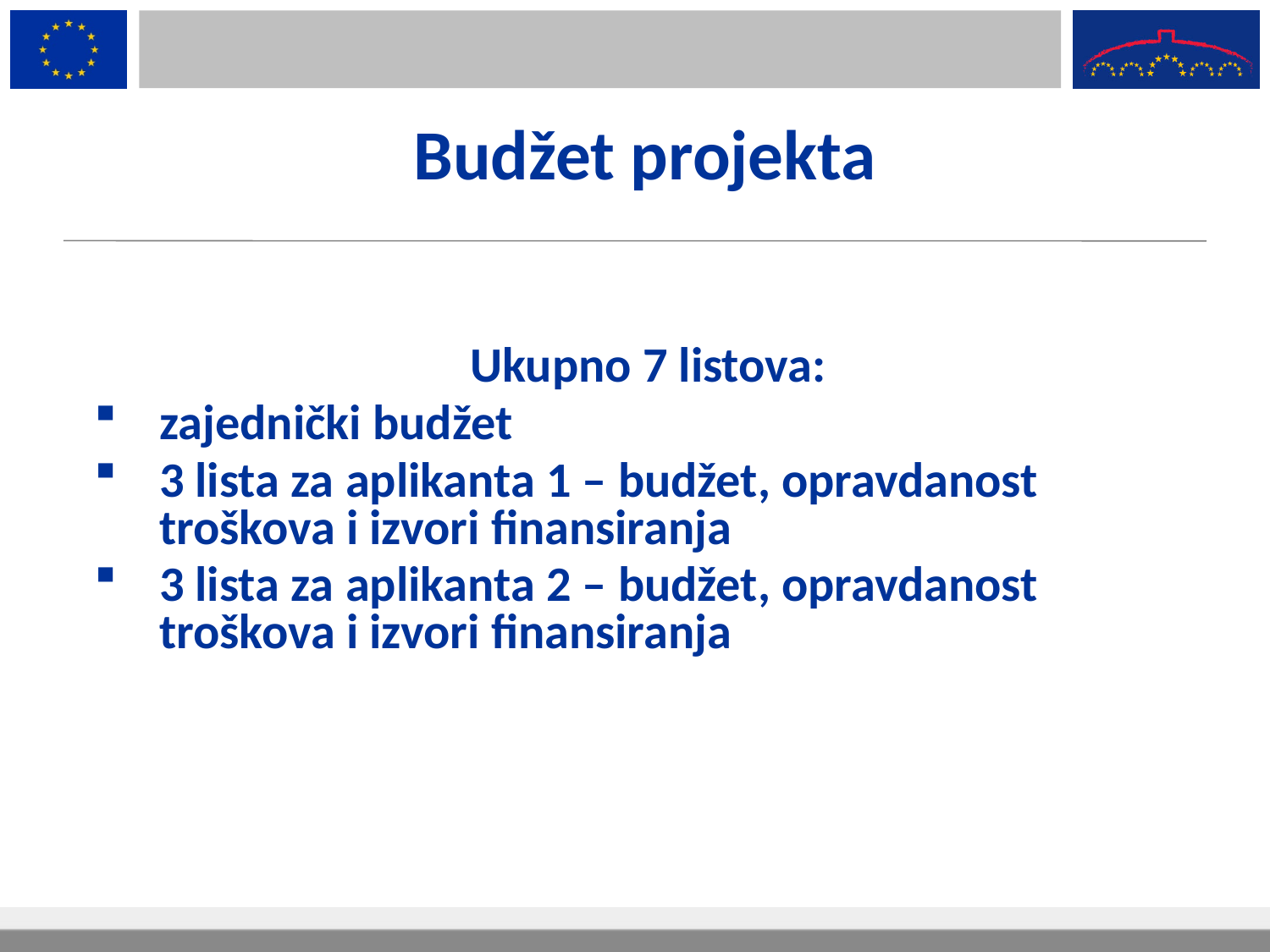

# Budžet projekta

Ukupno 7 listova:
zajednički budžet
3 lista za aplikanta 1 – budžet, opravdanost troškova i izvori finansiranja
3 lista za aplikanta 2 – budžet, opravdanost troškova i izvori finansiranja